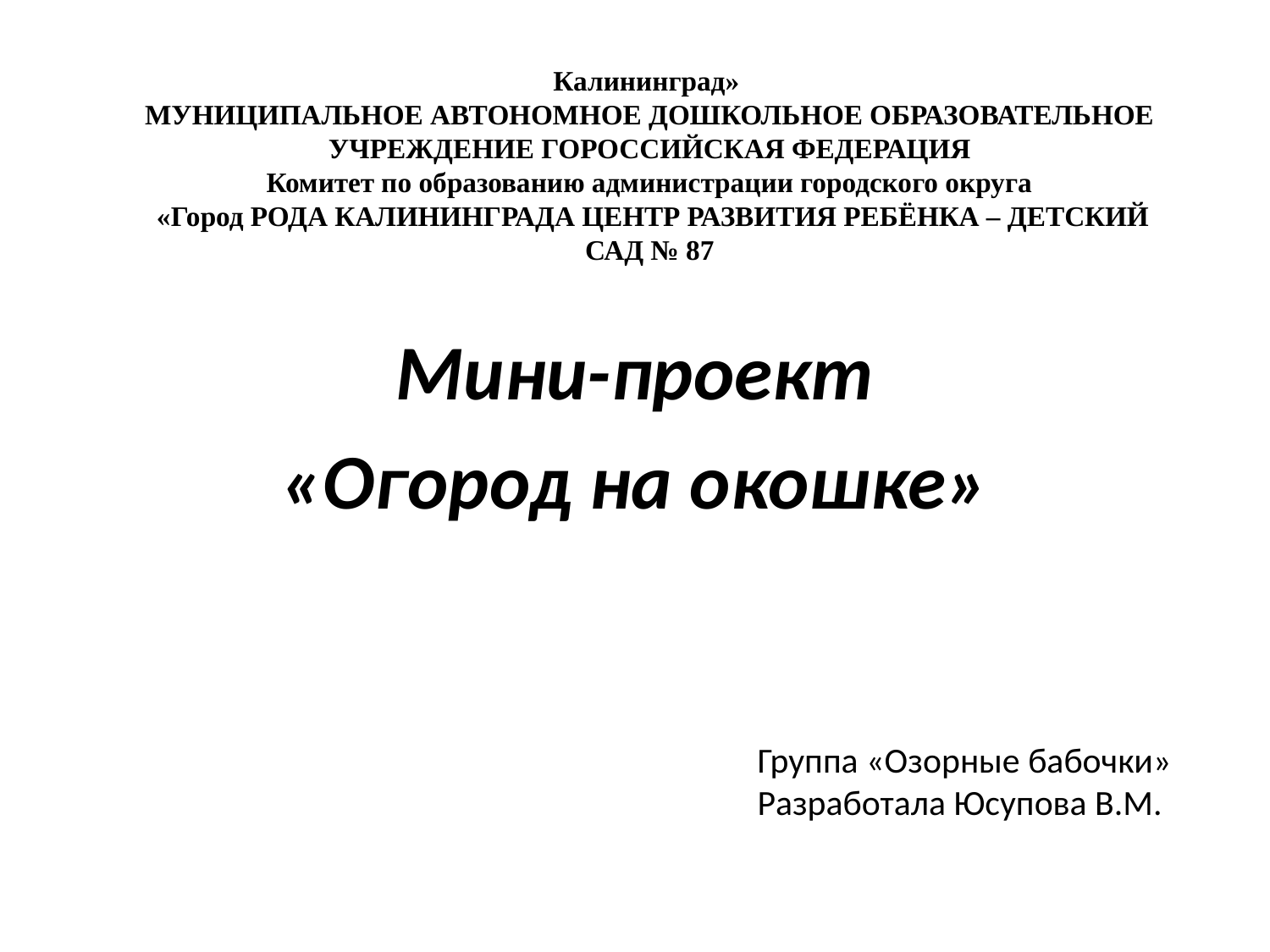

# Калининград» МУНИЦИПАЛЬНОЕ АВТОНОМНОЕ ДОШКОЛЬНОЕ ОБРАЗОВАТЕЛЬНОЕ УЧРЕЖДЕНИЕ ГОРОССИЙСКАЯ ФЕДЕРАЦИЯ Комитет по образованию администрации городского округа «Город РОДА КАЛИНИНГРАДА ЦЕНТР РАЗВИТИЯ РЕБЁНКА – ДЕТСКИЙ САД № 87
Мини-проект
«Огород на окошке»
Группа «Озорные бабочки»
Разработала Юсупова В.М.